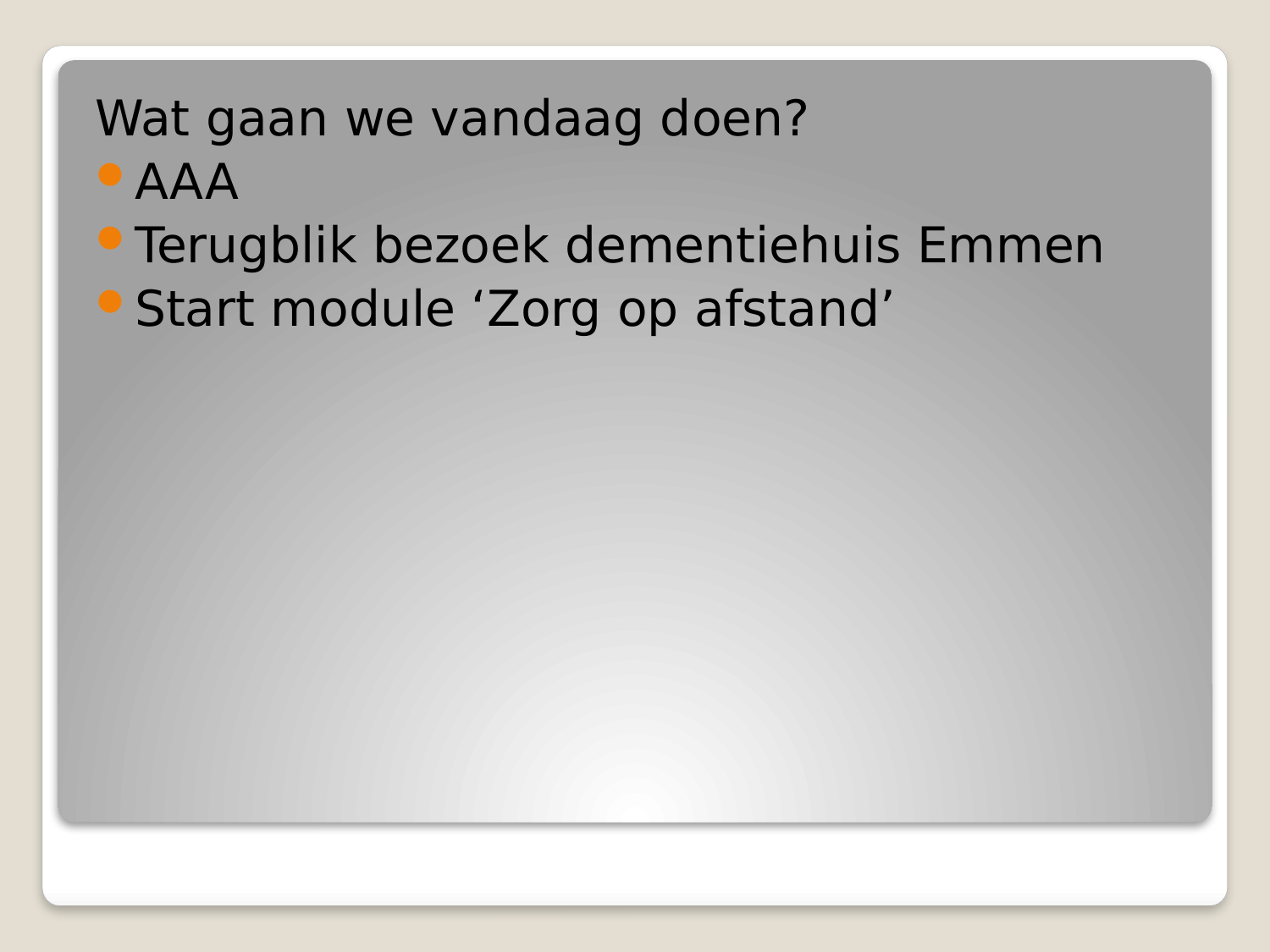

Wat gaan we vandaag doen?
AAA
Terugblik bezoek dementiehuis Emmen
Start module ‘Zorg op afstand’
#